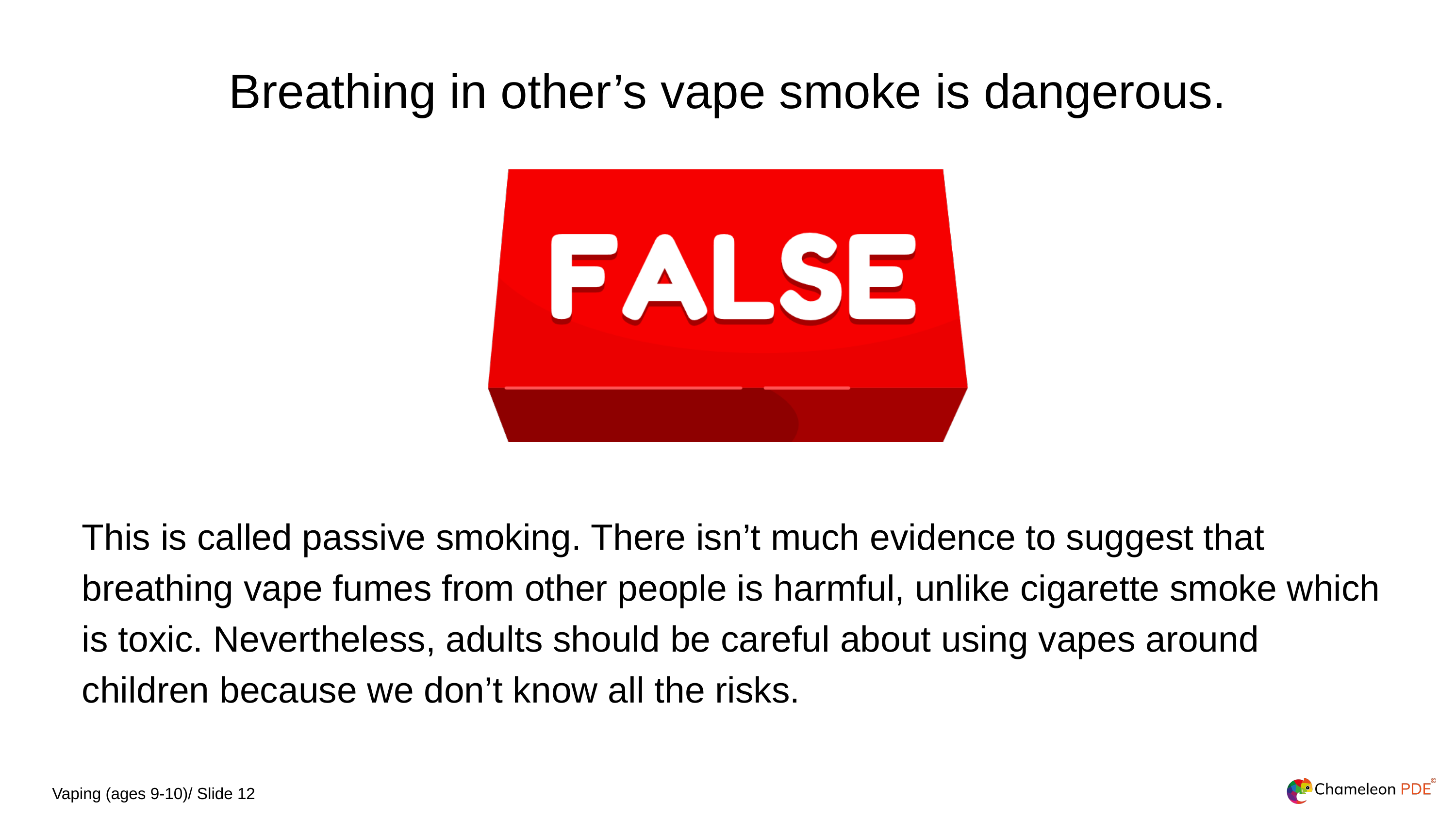

Breathing in other’s vape smoke is dangerous.

This is called passive smoking. There isn’t much evidence to suggest that breathing vape fumes from other people is harmful, unlike cigarette smoke which is toxic. Nevertheless, adults should be careful about using vapes around children because we don’t know all the risks.

Vaping (ages 9-10)/ Slide 12